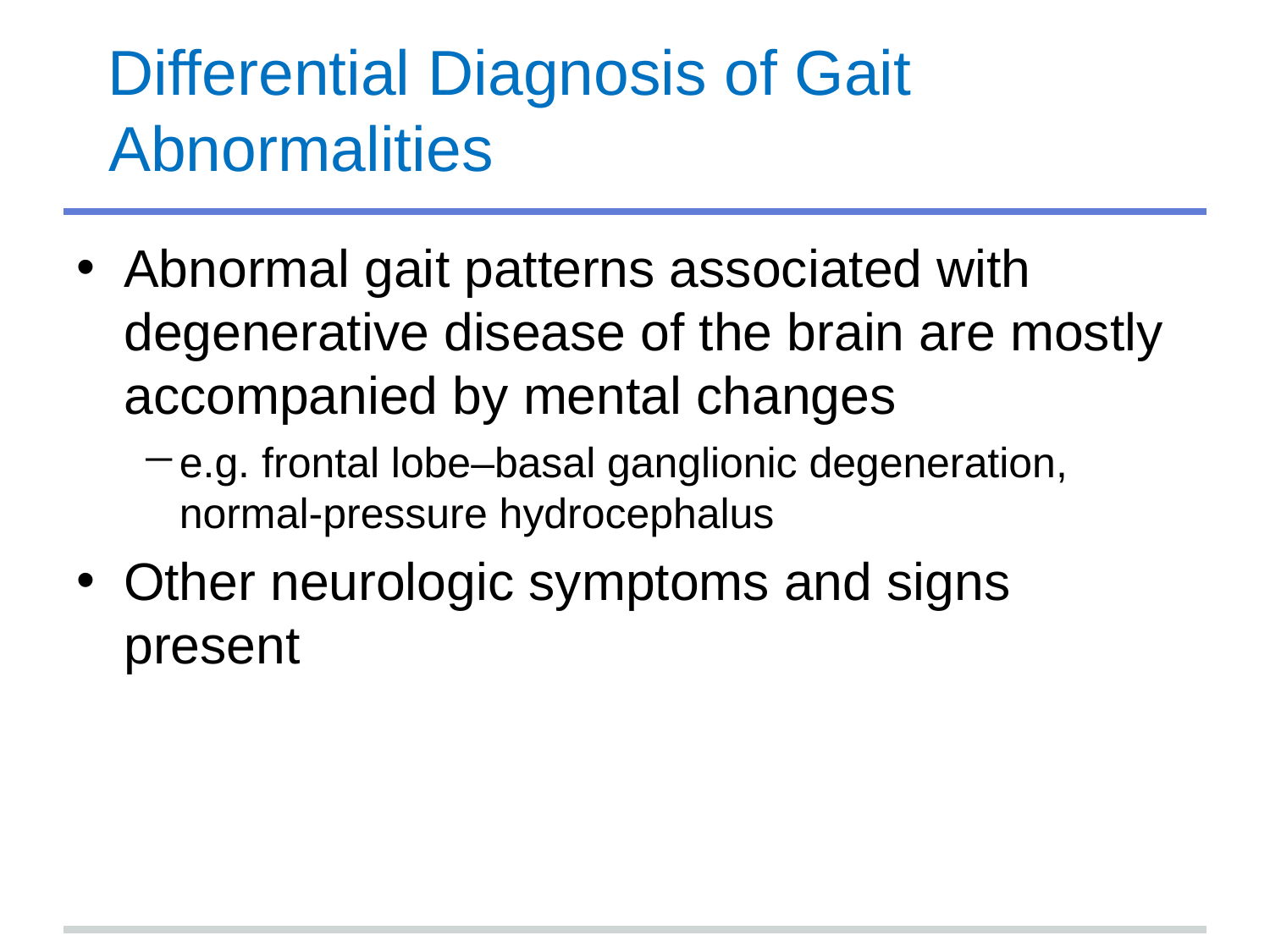

# Differential Diagnosis of Gait Abnormalities
Abnormal gait patterns associated with degenerative disease of the brain are mostly accompanied by mental changes
e.g. frontal lobe–basal ganglionic degeneration, normal-pressure hydrocephalus
Other neurologic symptoms and signs present